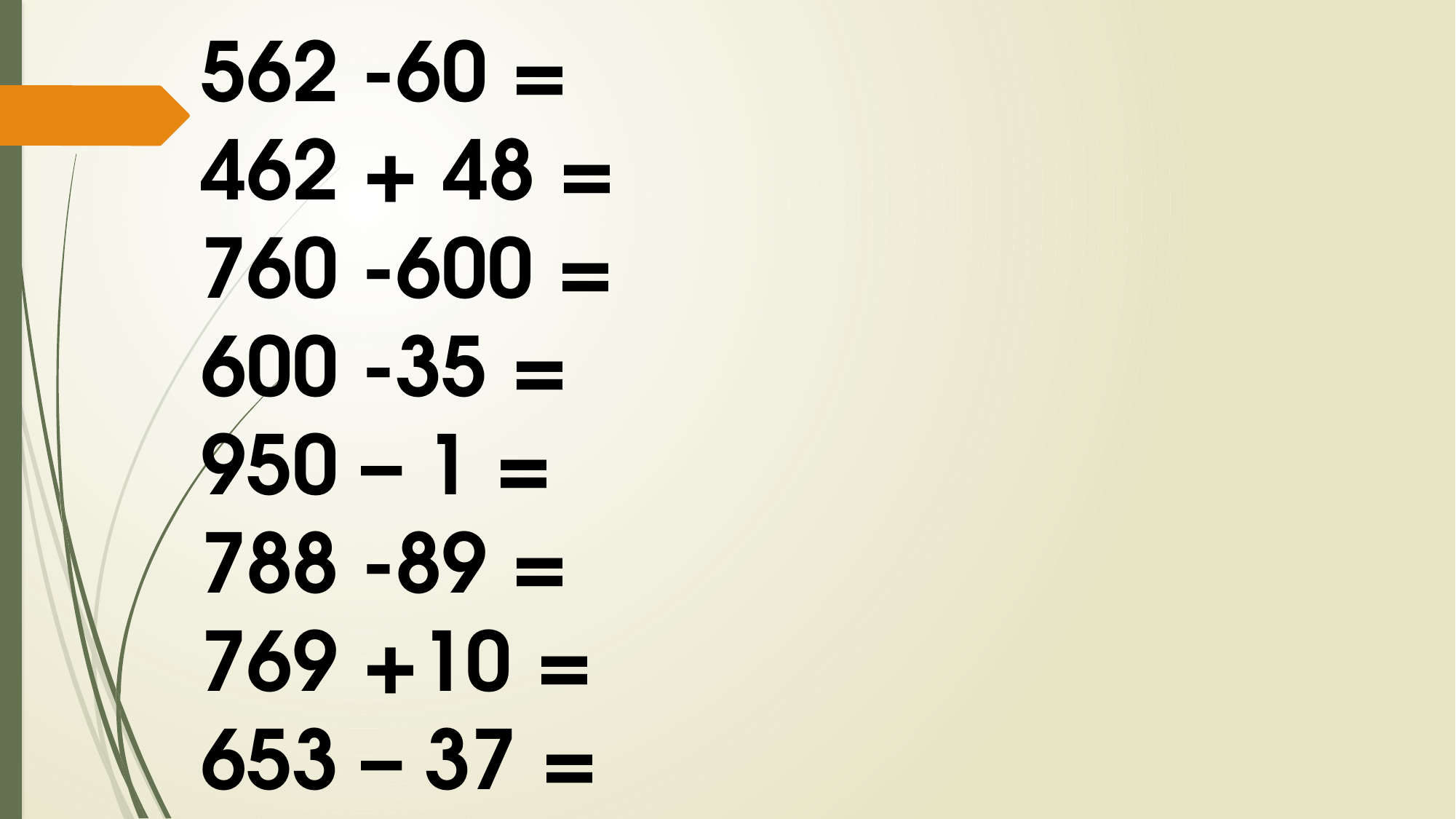

562 -60 =
462 + 48 =
760 -600 =
600 -35 =
950 – 1 =
788 -89 =
769 +10 =
653 – 37 =